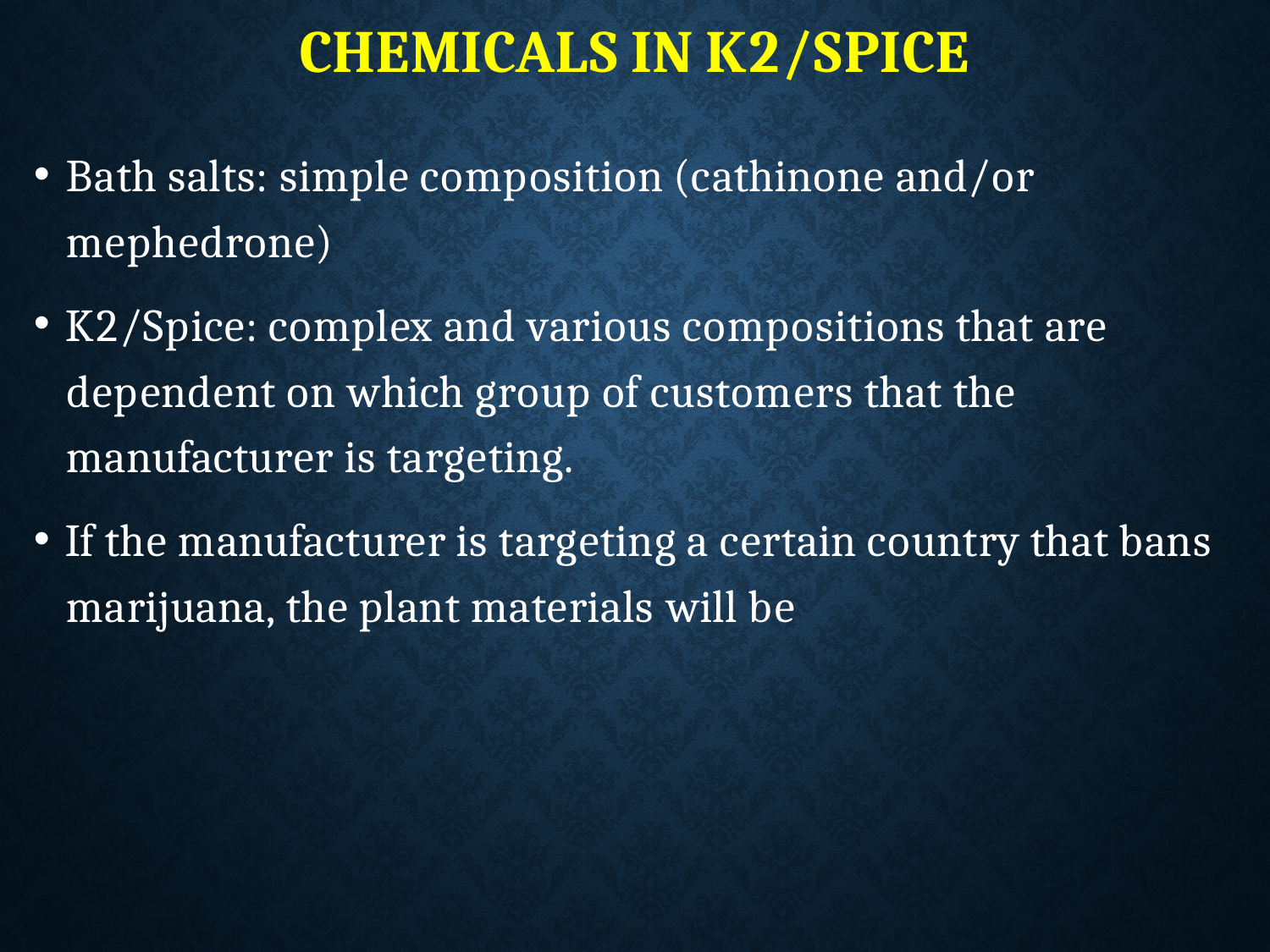

# CHEMICALS IN K2/Spice
Bath salts: simple composition (cathinone and/or mephedrone)
K2/Spice: complex and various compositions that are dependent on which group of customers that the manufacturer is targeting.
If the manufacturer is targeting a certain country that bans marijuana, the plant materials will be